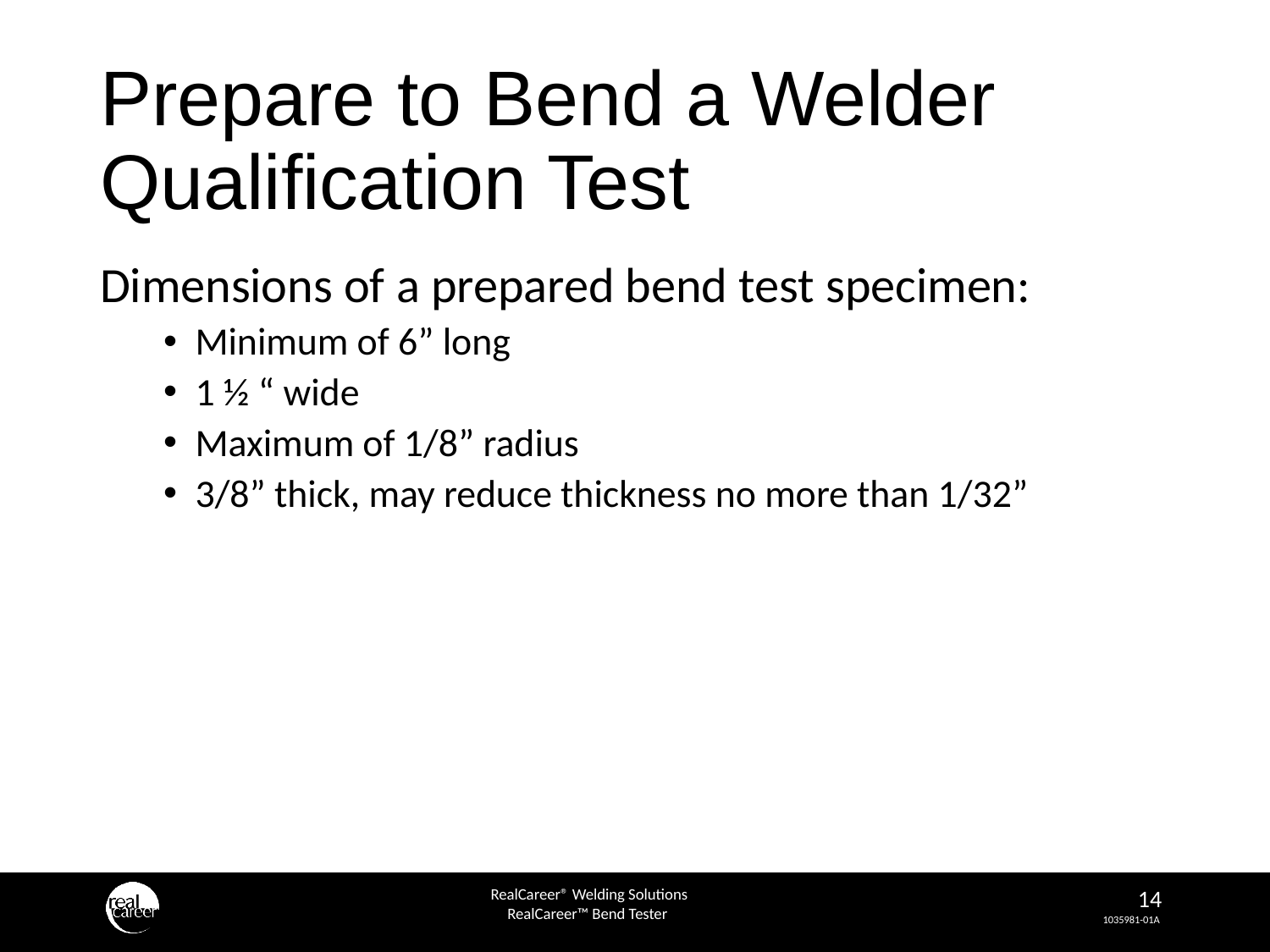

# Prepare to Bend a Welder Qualification Test
Dimensions of a prepared bend test specimen:
Minimum of 6” long
1 ½ “ wide
Maximum of 1/8” radius
3/8” thick, may reduce thickness no more than 1/32”